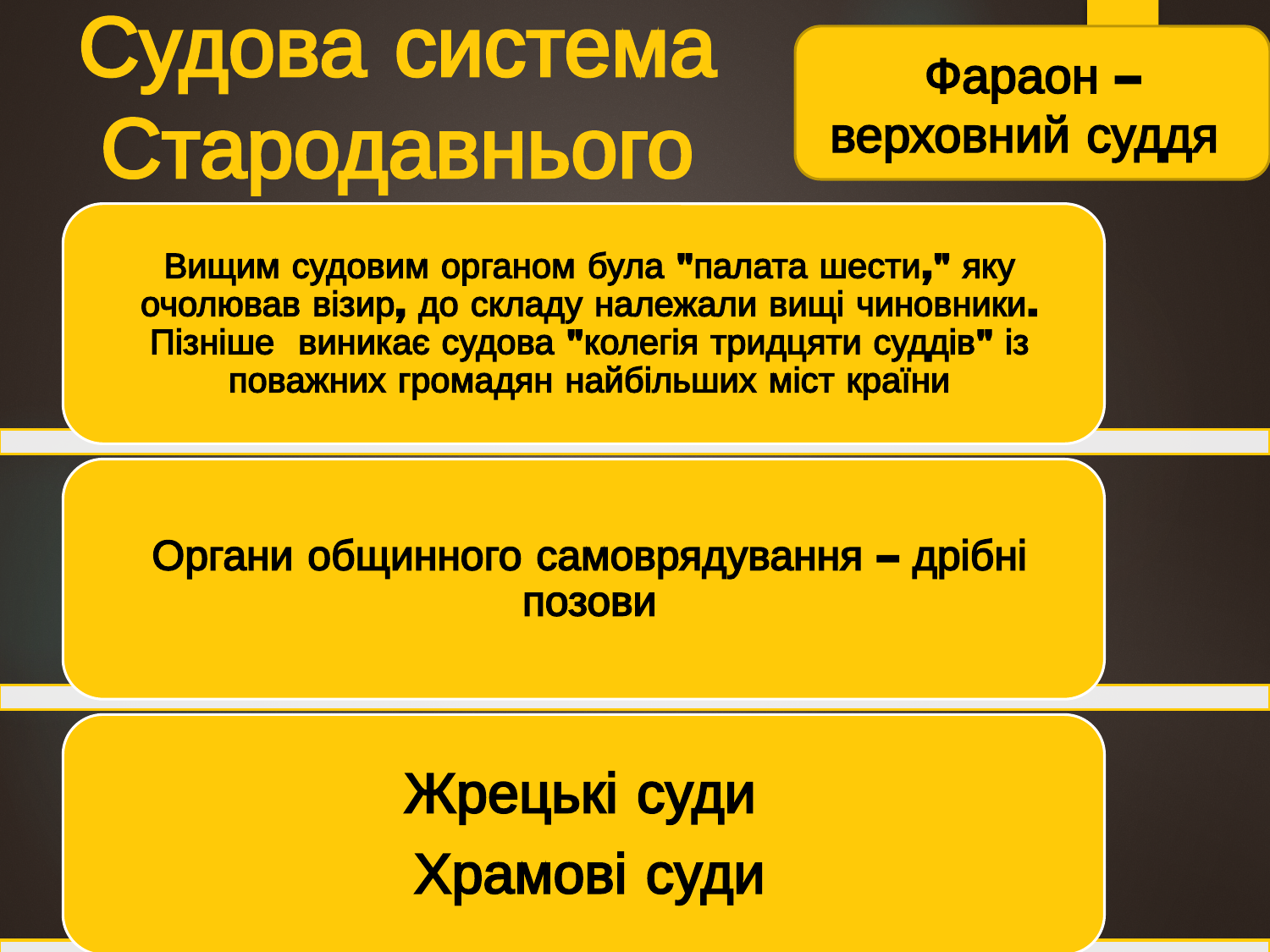

# Судова система Стародавнього Єгипту
Фараон – верховний суддя
Вищим судовим органом була "палата шести," яку очолював візир, до складу належали вищі чиновники. Пізніше  виникає судова "колегія тридцяти суддів" із поважних громадян найбільших міст країни
Органи общинного самоврядування – дрібні позови
Жрецькі суди
Храмові суди